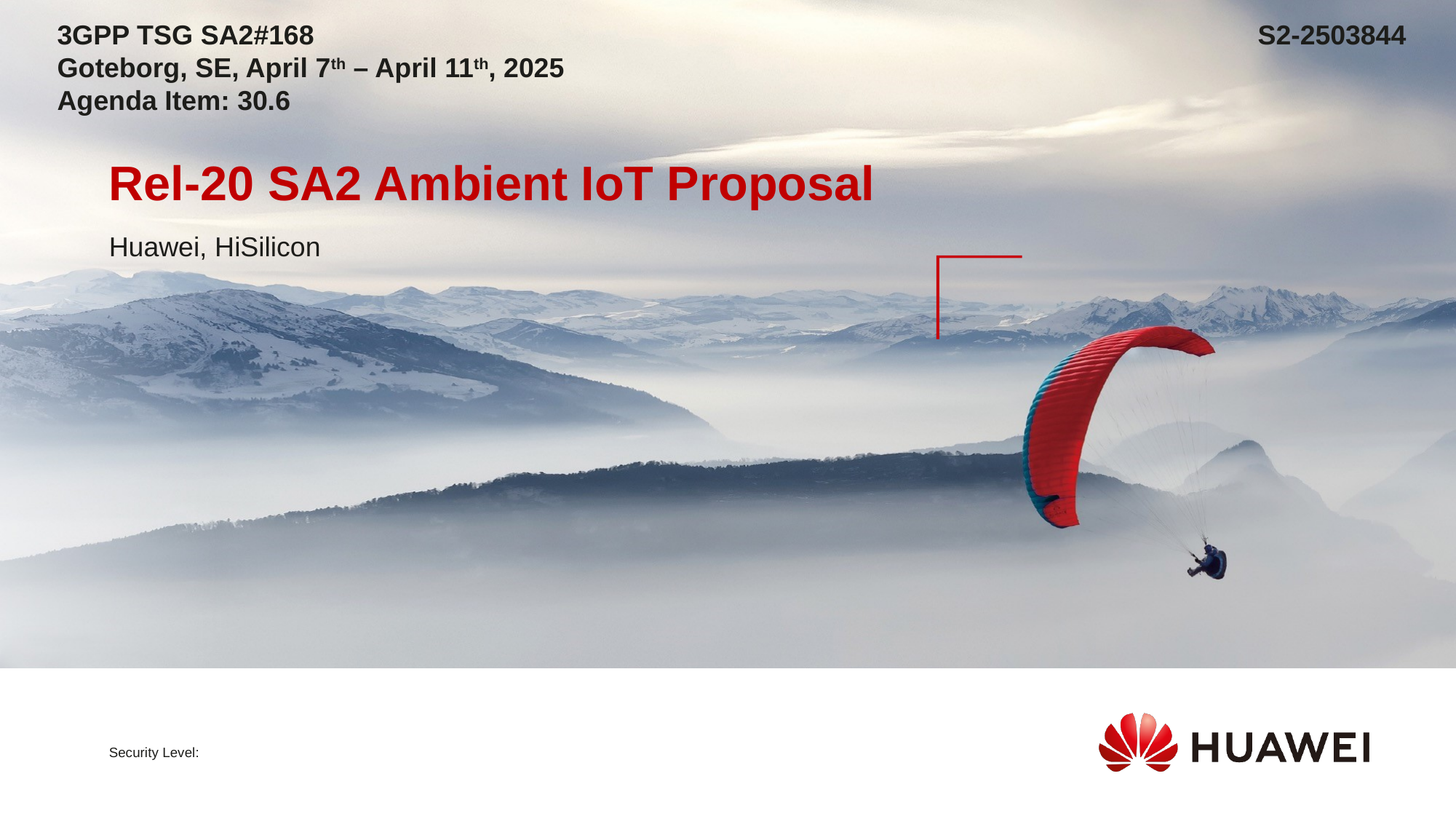

3GPP TSG SA2#168									S2-2503844
Goteborg, SE, April 7th – April 11th, 2025
Agenda Item: 30.6
Rel-20 SA2 Ambient IoT Proposal
Huawei, HiSilicon
Security Level: